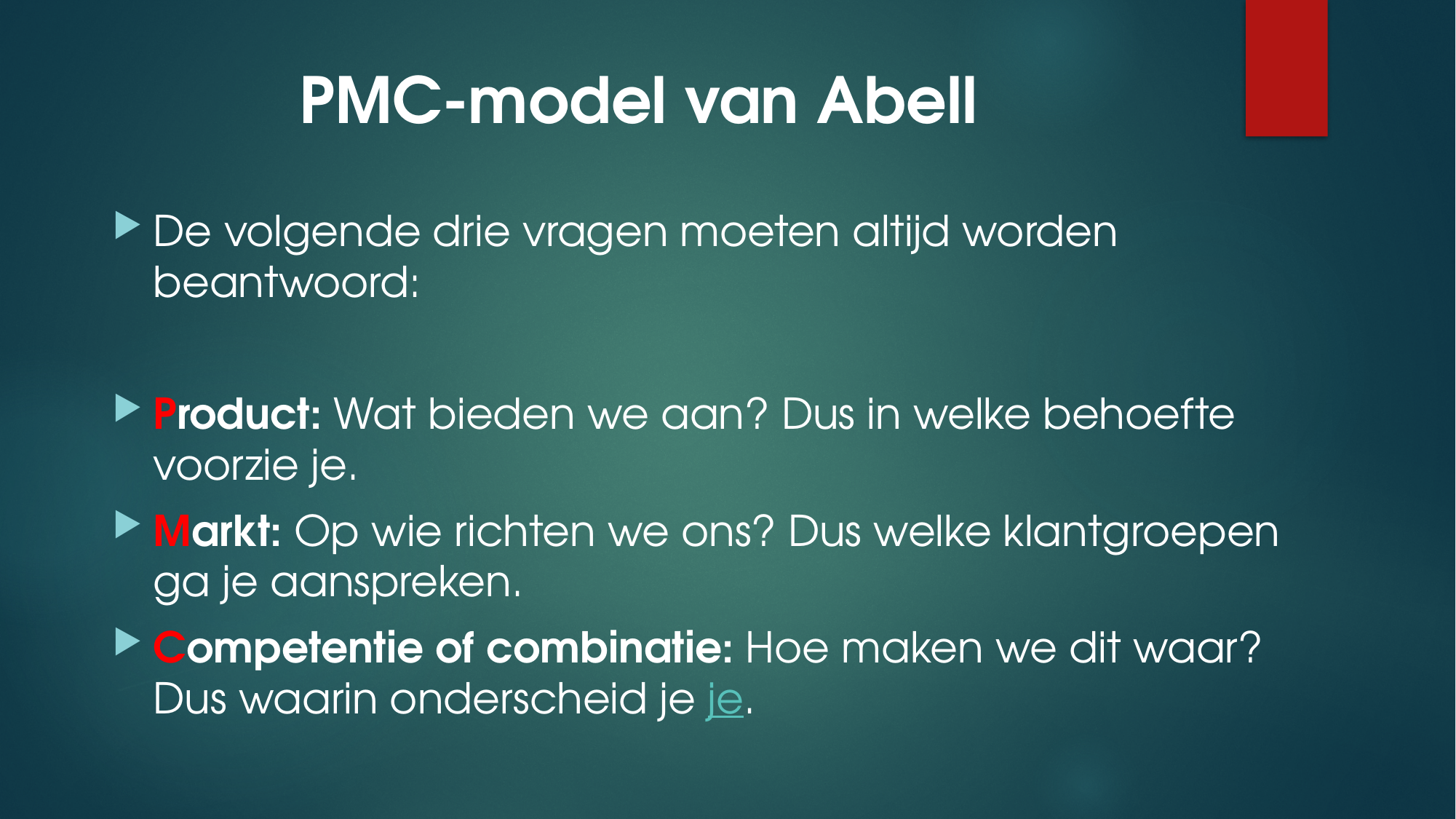

# PMC-model van Abell
De volgende drie vragen moeten altijd worden beantwoord:

Product: Wat bieden we aan? Dus in welke behoefte voorzie je.
Markt: Op wie richten we ons? Dus welke klantgroepen ga je aanspreken.
Competentie of combinatie: Hoe maken we dit waar? Dus waarin onderscheid je je.